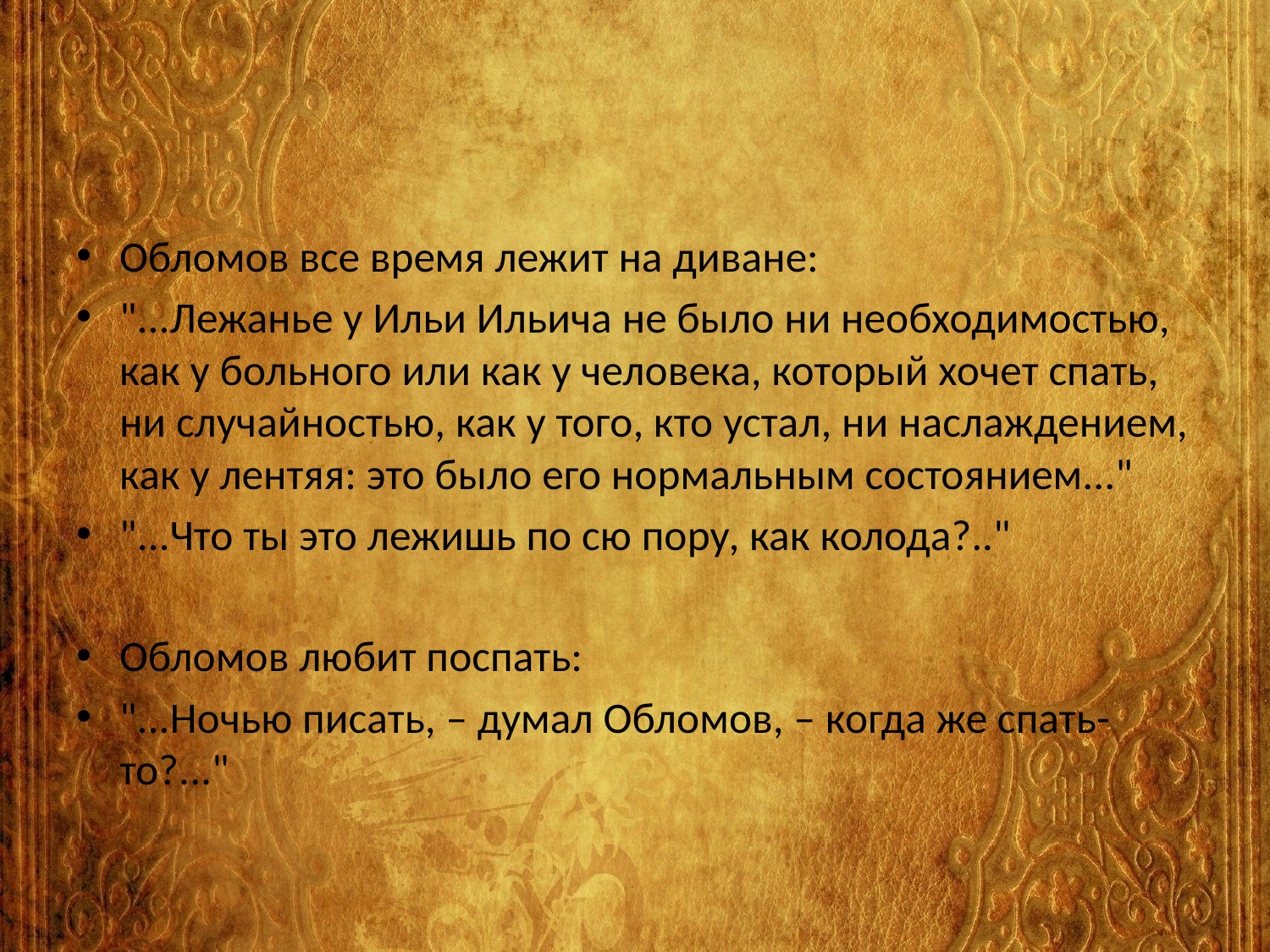

#
Обломов все время лежит на диване:
"...Лежанье у Ильи Ильича не было ни необходимостью, как у больного или как у человека, который хочет спать, ни случайностью, как у того, кто устал, ни наслаждением, как у лентяя: это было его нормальным состоянием..."
"...Что ты это лежишь по сю пору, как колода?.."

Обломов любит поспать:
"...Ночью писать, – думал Обломов, – когда же спать-то?..."